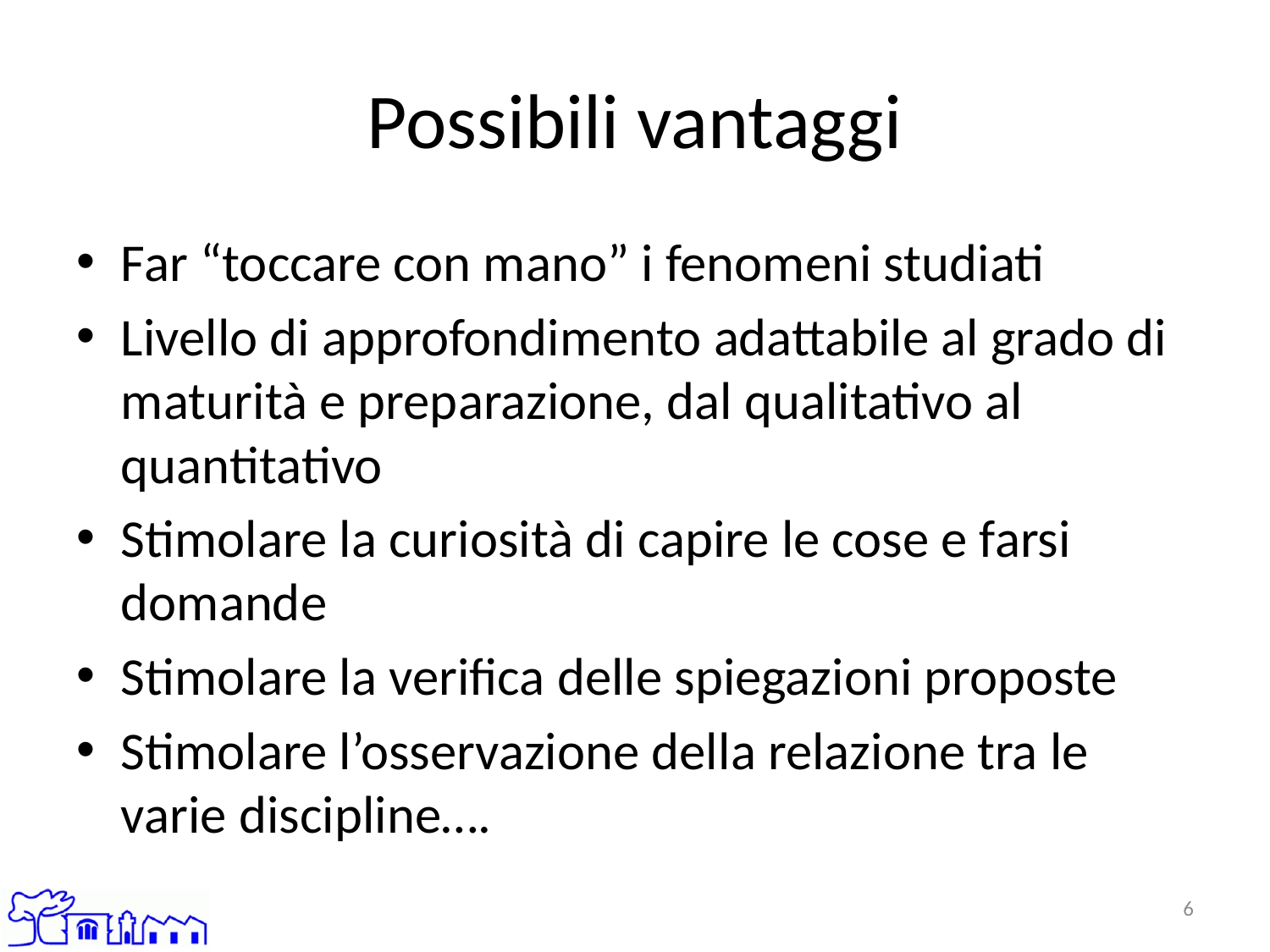

# Possibili vantaggi
Far “toccare con mano” i fenomeni studiati
Livello di approfondimento adattabile al grado di maturità e preparazione, dal qualitativo al quantitativo
Stimolare la curiosità di capire le cose e farsi domande
Stimolare la verifica delle spiegazioni proposte
Stimolare l’osservazione della relazione tra le varie discipline….
6